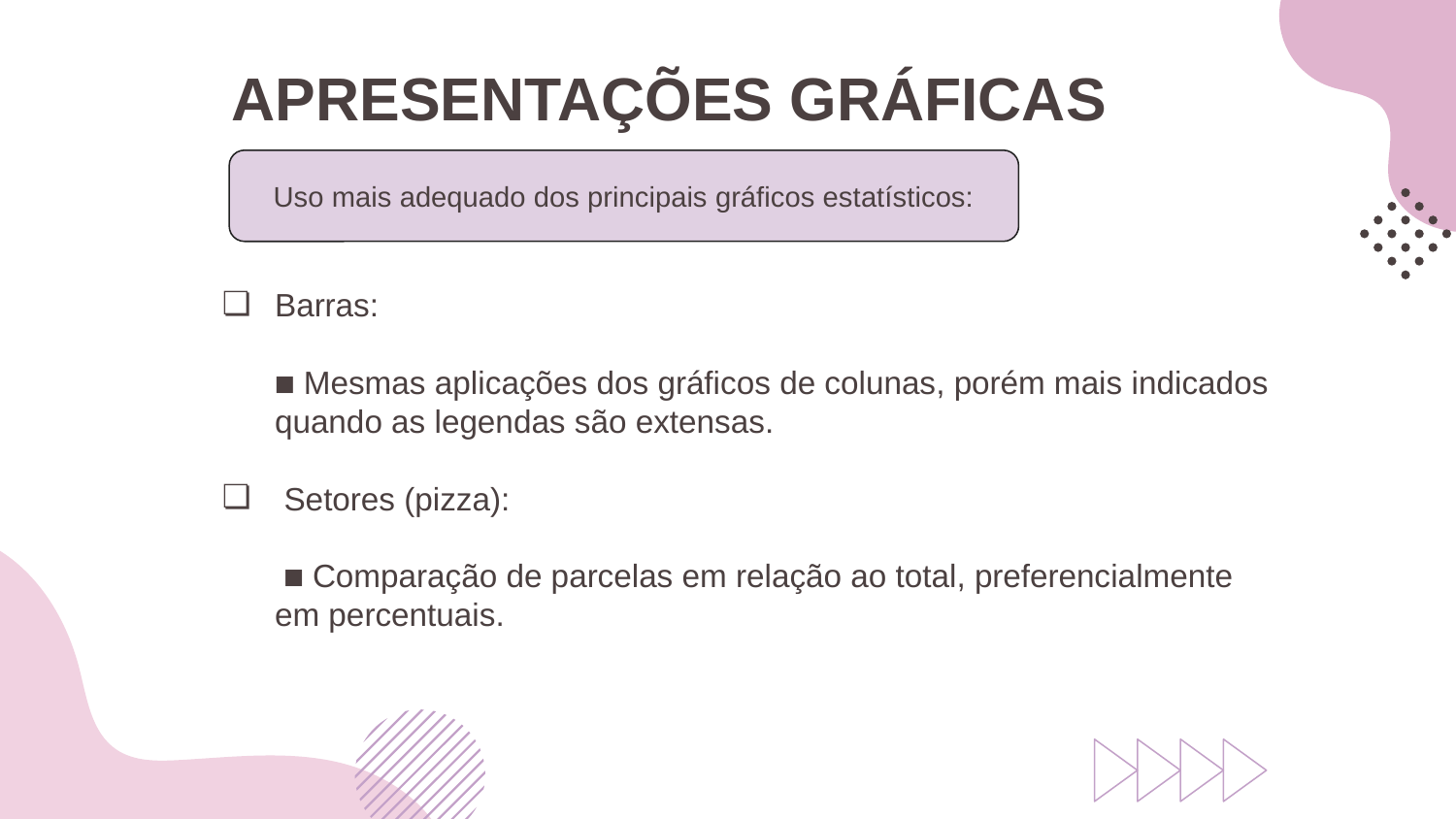

# APRESENTAÇÕES GRÁFICAS

Uso mais adequado dos principais gráficos estatísticos:
Barras:
◼ Mesmas aplicações dos gráficos de colunas, porém mais indicados quando as legendas são extensas.
 Setores (pizza):
 ◼ Comparação de parcelas em relação ao total, preferencialmente em percentuais.